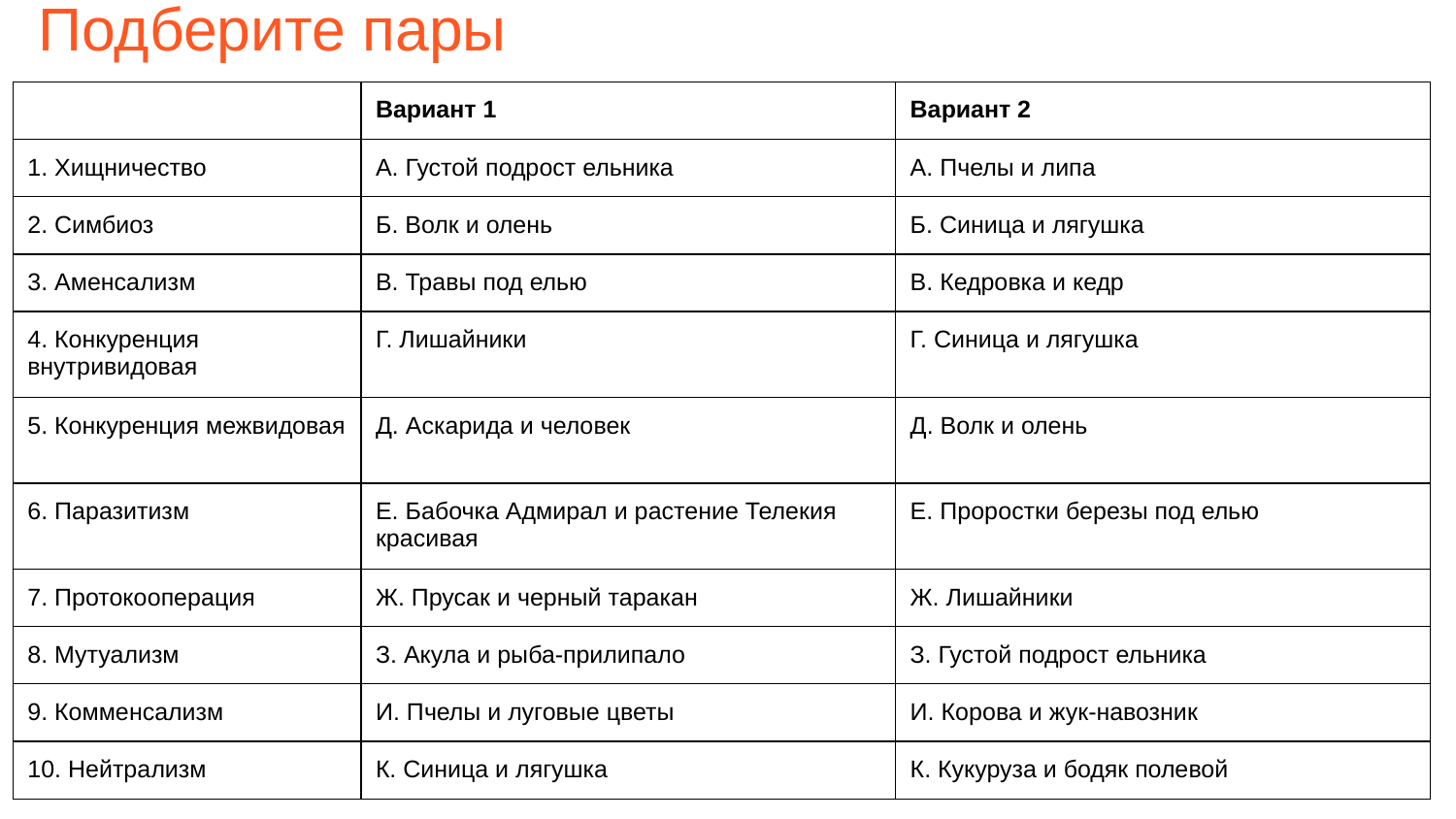

# Подберите пары
|  | Вариант 1 | Вариант 2 |
| --- | --- | --- |
| 1. Хищничество | А. Густой подрост ельника | А. Пчелы и липа |
| 2. Симбиоз | Б. Волк и олень | Б. Синица и лягушка |
| 3. Аменсализм | В. Травы под елью | В. Кедровка и кедр |
| 4. Конкуренция внутривидовая | Г. Лишайники | Г. Синица и лягушка |
| 5. Конкуренция межвидовая | Д. Аскарида и человек | Д. Волк и олень |
| 6. Паразитизм | Е. Бабочка Адмирал и растение Телекия красивая | Е. Проростки березы под елью |
| 7. Протокооперация | Ж. Прусак и черный таракан | Ж. Лишайники |
| 8. Мутуализм | З. Акула и рыба-прилипало | З. Густой подрост ельника |
| 9. Комменсализм | И. Пчелы и луговые цветы | И. Корова и жук-навозник |
| 10. Нейтрализм | К. Синица и лягушка | К. Кукуруза и бодяк полевой |